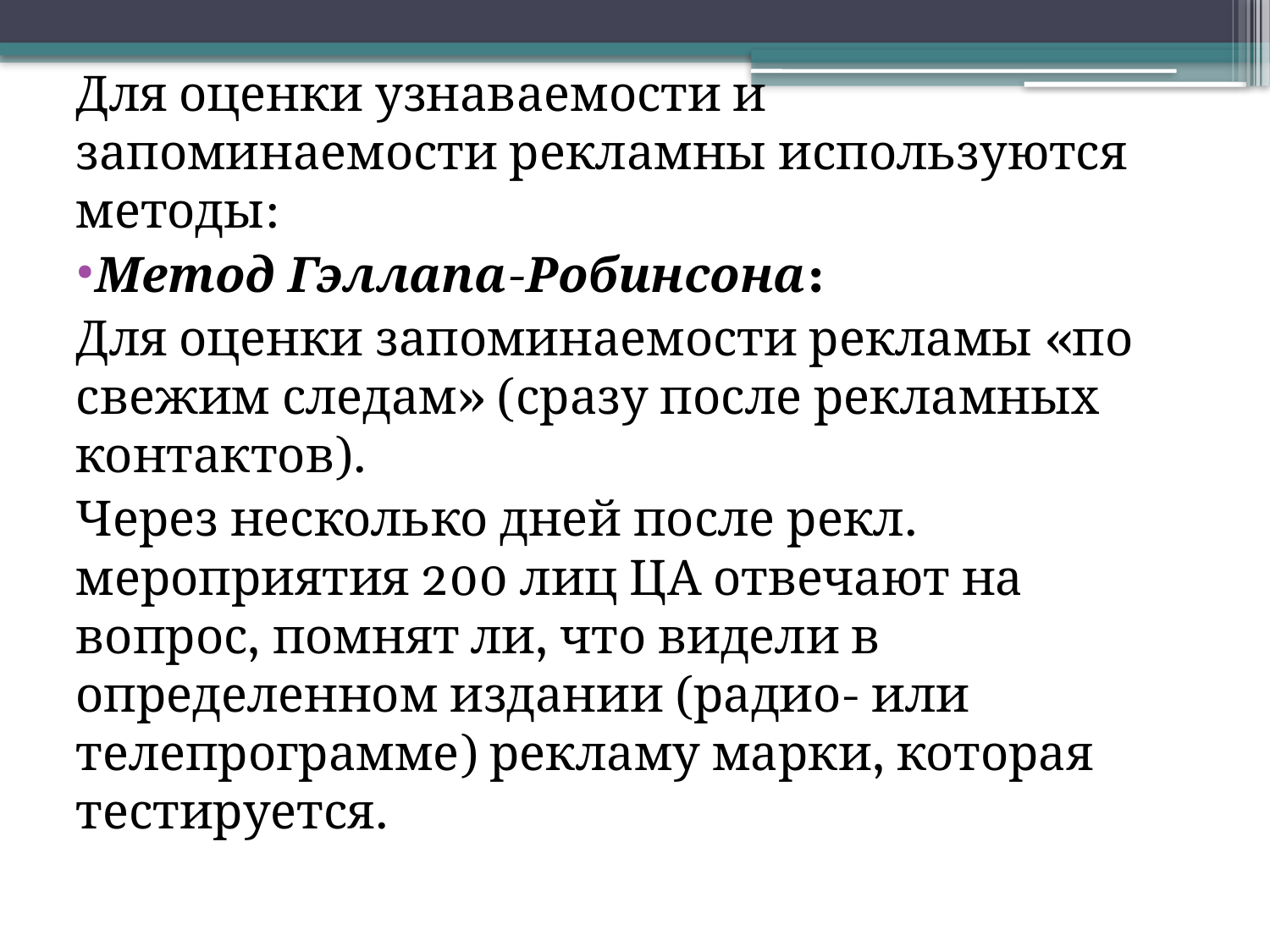

Для оценки узнаваемости и запоминаемости рекламны используются методы:
Метод Гэллапа-Робинсона:
Для оценки запоминаемости рекламы «по свежим следам» (сразу после рекламных контактов).
Через несколько дней после рекл. мероприятия 200 лиц ЦА отвечают на вопрос, помнят ли, что видели в определенном издании (радио- или телепрограмме) рекламу марки, которая тестируется.